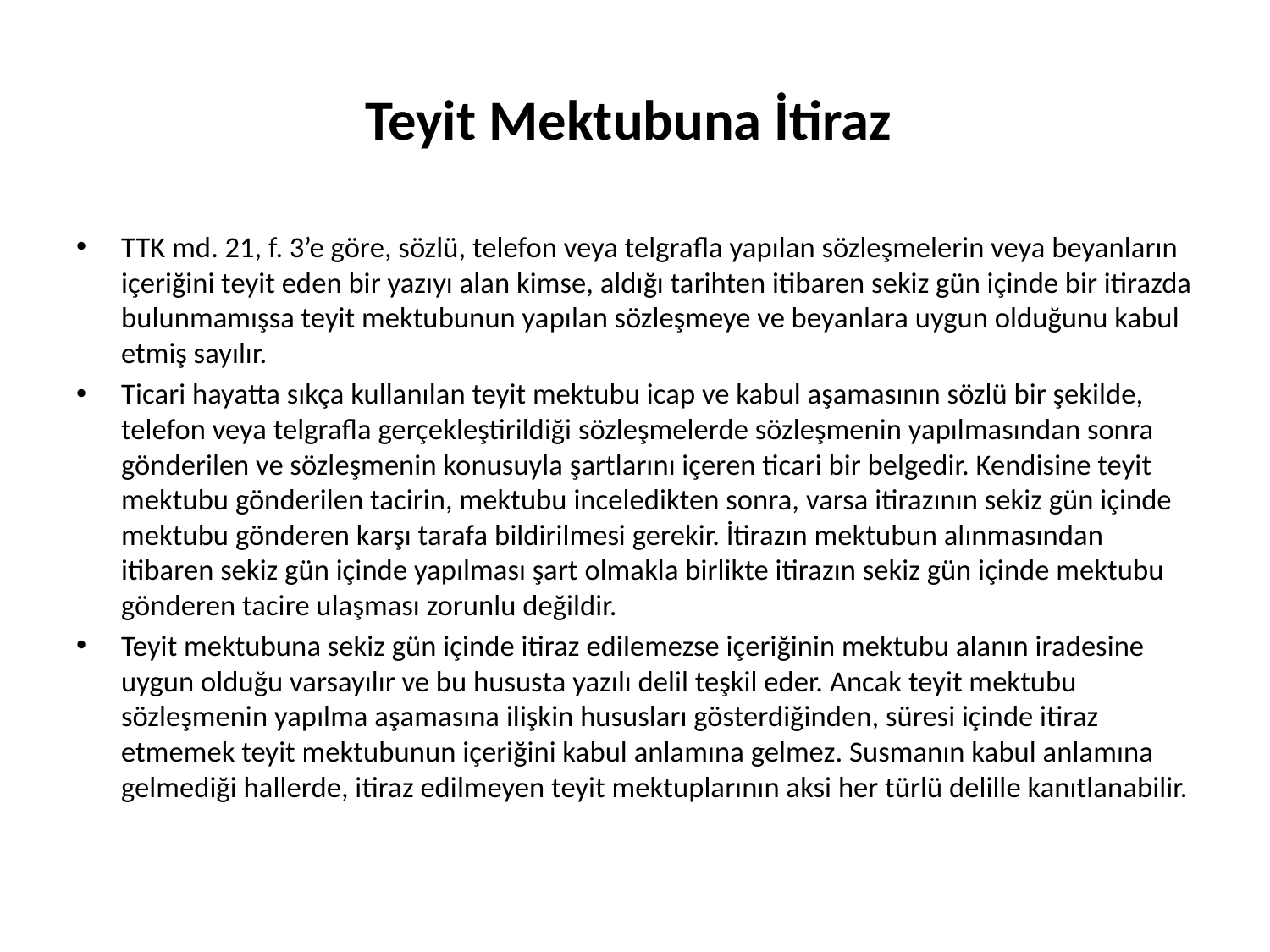

# Teyit Mektubuna İtiraz
TTK md. 21, f. 3’e göre, sözlü, telefon veya telgrafla yapılan sözleşmelerin veya beyanların içeriğini teyit eden bir yazıyı alan kimse, aldığı tarihten itibaren sekiz gün içinde bir itirazda bulunmamışsa teyit mektubunun yapılan sözleşmeye ve beyanlara uygun olduğunu kabul etmiş sayılır.
Ticari hayatta sıkça kullanılan teyit mektubu icap ve kabul aşamasının sözlü bir şekilde, telefon veya telgrafla gerçekleştirildiği sözleşmelerde sözleşmenin yapılmasından sonra gönderilen ve sözleşmenin konusuyla şartlarını içeren ticari bir belgedir. Kendisine teyit mektubu gönderilen tacirin, mektubu inceledikten sonra, varsa itirazının sekiz gün içinde mektubu gönderen karşı tarafa bildirilmesi gerekir. İtirazın mektubun alınmasından itibaren sekiz gün içinde yapılması şart olmakla birlikte itirazın sekiz gün içinde mektubu gönderen tacire ulaşması zorunlu değildir.
Teyit mektubuna sekiz gün içinde itiraz edilemezse içeriğinin mektubu alanın iradesine uygun olduğu varsayılır ve bu hususta yazılı delil teşkil eder. Ancak teyit mektubu sözleşmenin yapılma aşamasına ilişkin hususları gösterdiğinden, süresi içinde itiraz etmemek teyit mektubunun içeriğini kabul anlamına gelmez. Susmanın kabul anlamına gelmediği hallerde, itiraz edilmeyen teyit mektuplarının aksi her türlü delille kanıtlanabilir.